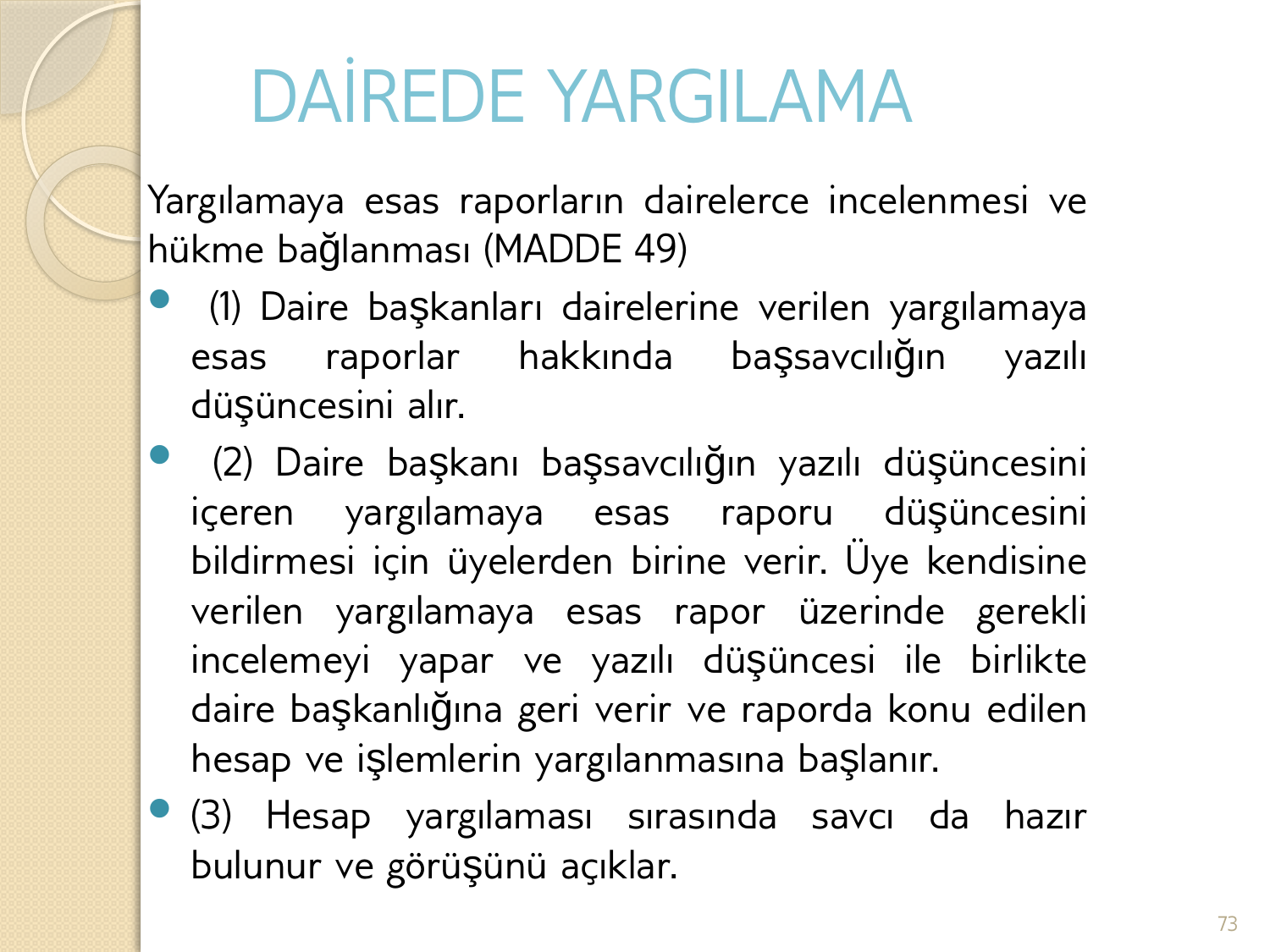

# DAİREDE YARGILAMA
Yargılamaya esas raporların dairelerce incelenmesi ve hükme bağlanması (MADDE 49)
 (1) Daire başkanları dairelerine verilen yargılamaya esas raporlar hakkında başsavcılığın yazılı düşüncesini alır.
 (2) Daire başkanı başsavcılığın yazılı düşüncesini içeren yargılamaya esas raporu düşüncesini bildirmesi için üyelerden birine verir. Üye kendisine verilen yargılamaya esas rapor üzerinde gerekli incelemeyi yapar ve yazılı düşüncesi ile birlikte daire başkanlığına geri verir ve raporda konu edilen hesap ve işlemlerin yargılanmasına başlanır.
(3) Hesap yargılaması sırasında savcı da hazır bulunur ve görüşünü açıklar.
73